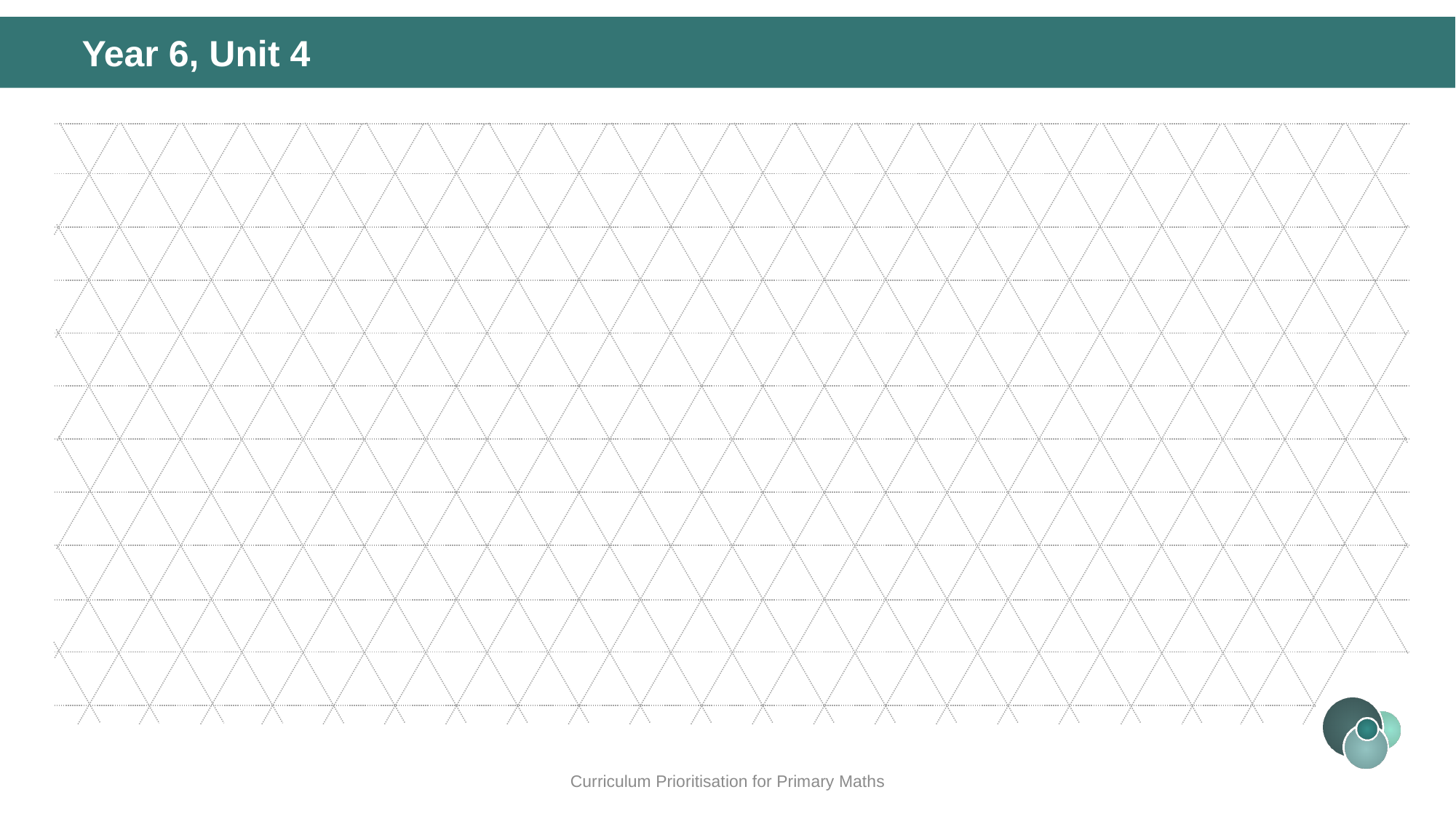

# Year 6, Unit 4
Curriculum Prioritisation for Primary Maths